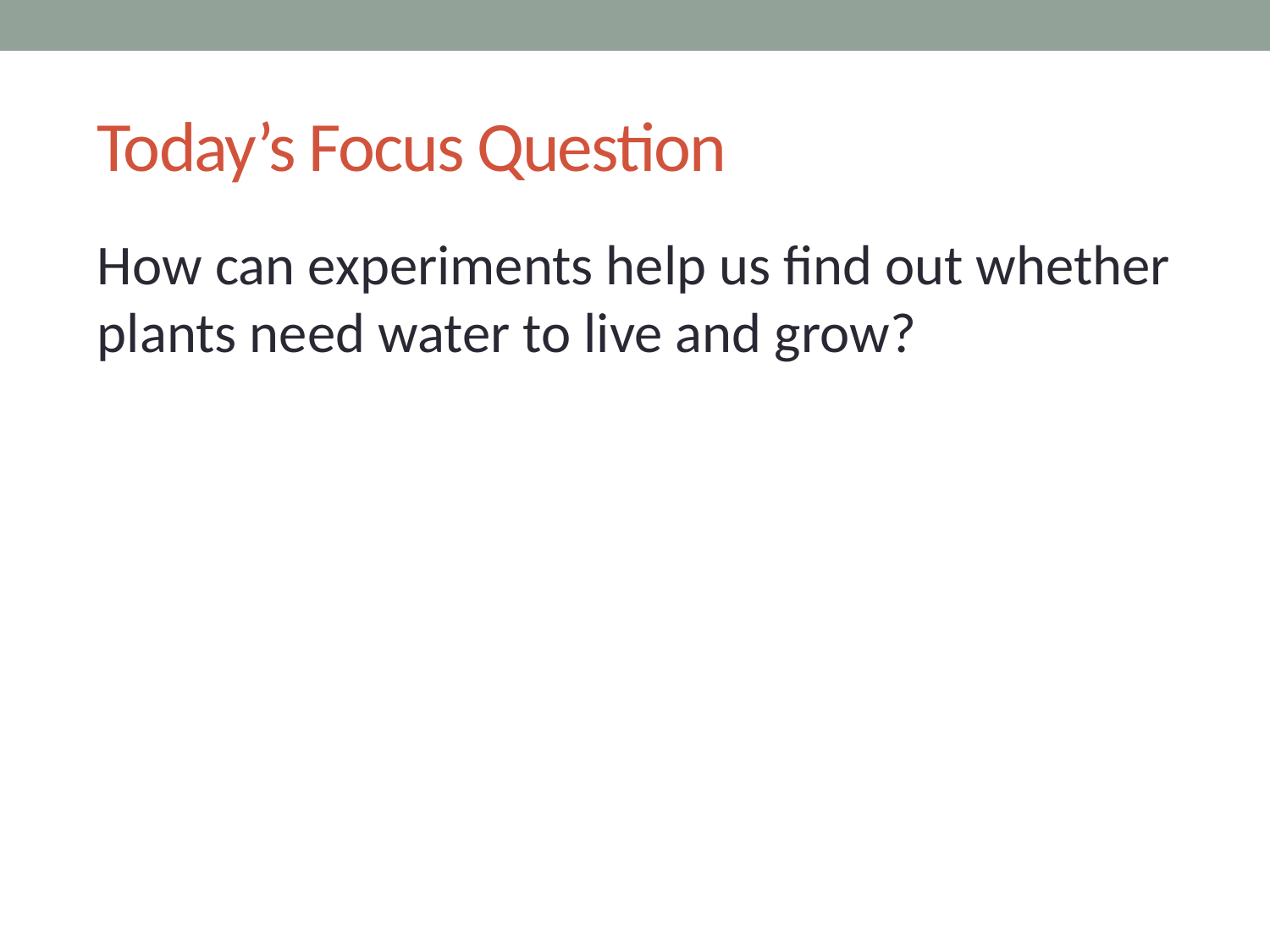

# Today’s Focus Question
How can experiments help us find out whether plants need water to live and grow?